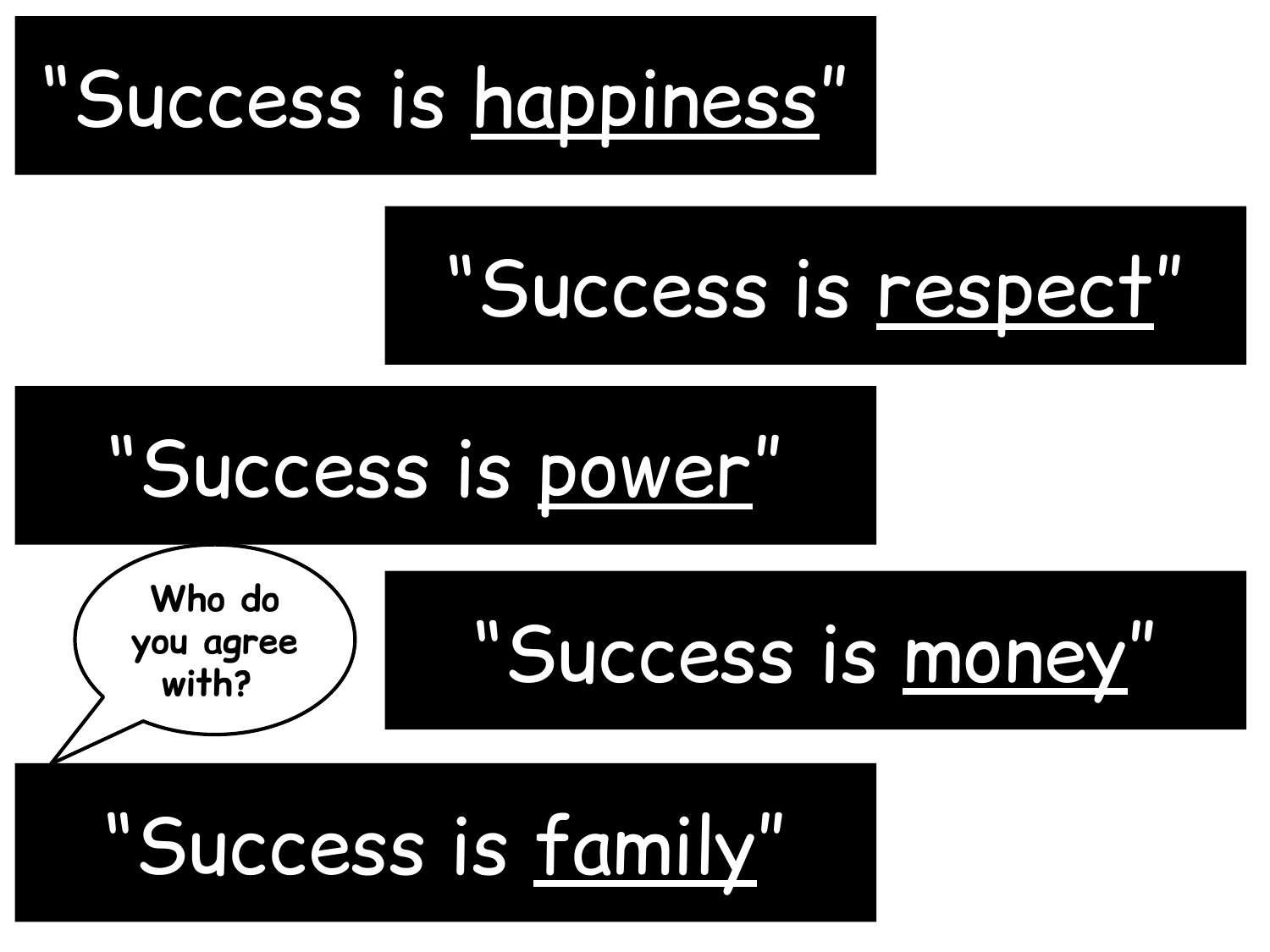

# “Success is happiness”
“Success is respect”
“Success is power”
Who do you agree with?
“Success is money”
“Success is family”